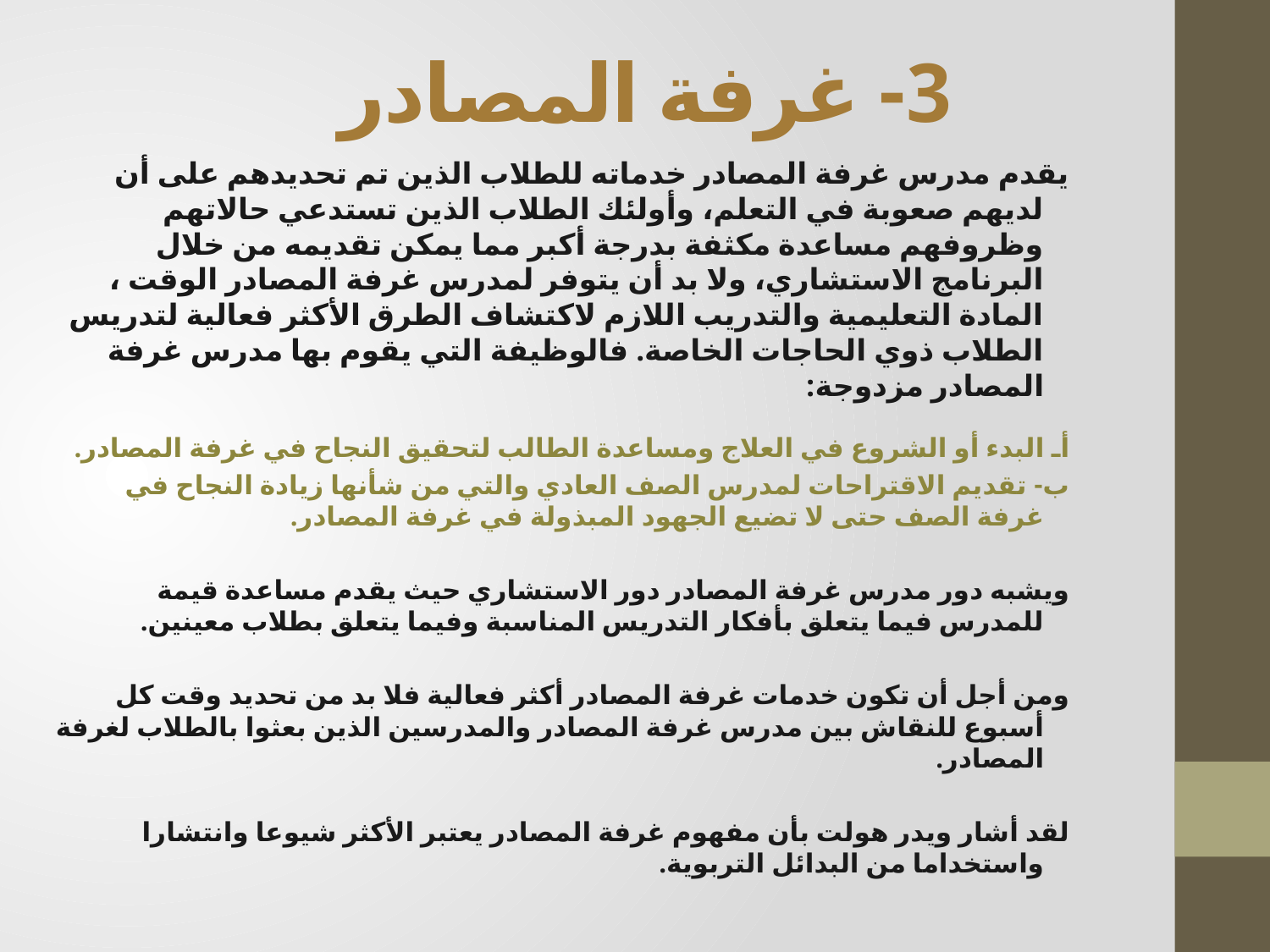

# 3- غرفة المصادر
يقدم مدرس غرفة المصادر خدماته للطلاب الذين تم تحديدهم على أن لديهم صعوبة في التعلم، وأولئك الطلاب الذين تستدعي حالاتهم وظروفهم مساعدة مكثفة بدرجة أكبر مما يمكن تقديمه من خلال البرنامج الاستشاري، ولا بد أن يتوفر لمدرس غرفة المصادر الوقت ، المادة التعليمية والتدريب اللازم لاكتشاف الطرق الأكثر فعالية لتدريس الطلاب ذوي الحاجات الخاصة. فالوظيفة التي يقوم بها مدرس غرفة المصادر مزدوجة:

أـ البدء أو الشروع في العلاج ومساعدة الطالب لتحقيق النجاح في غرفة المصادر.
ب- تقديم الاقتراحات لمدرس الصف العادي والتي من شأنها زيادة النجاح في غرفة الصف حتى لا تضيع الجهود المبذولة في غرفة المصادر.

ويشبه دور مدرس غرفة المصادر دور الاستشاري حيث يقدم مساعدة قيمة للمدرس فيما يتعلق بأفكار التدريس المناسبة وفيما يتعلق بطلاب معينين.

ومن أجل أن تكون خدمات غرفة المصادر أكثر فعالية فلا بد من تحديد وقت كل أسبوع للنقاش بين مدرس غرفة المصادر والمدرسين الذين بعثوا بالطلاب لغرفة المصادر.

لقد أشار ويدر هولت بأن مفهوم غرفة المصادر يعتبر الأكثر شيوعا وانتشارا واستخداما من البدائل التربوية.